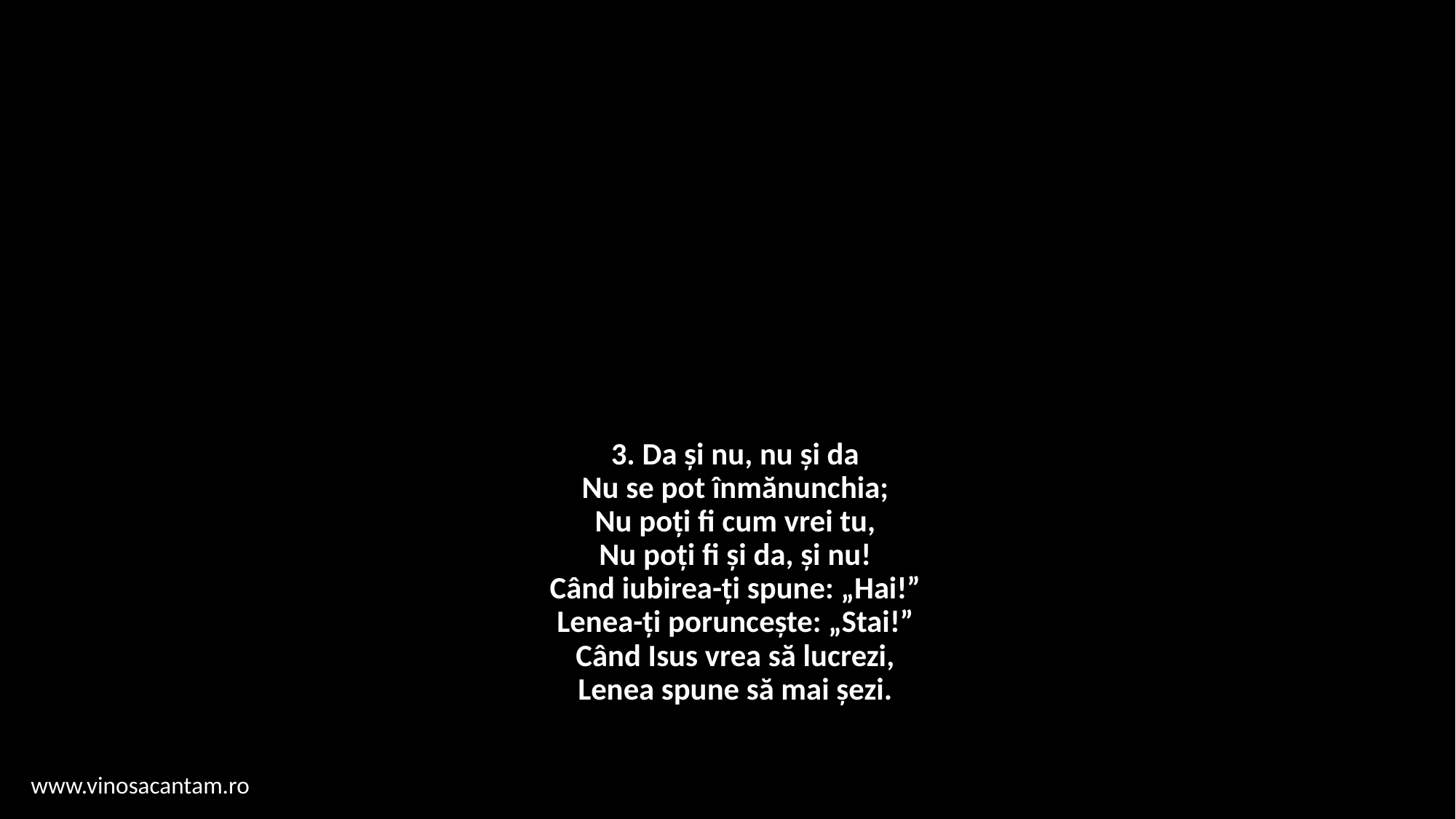

# 3. Da și nu, nu și da Nu se pot înmănunchia; Nu poți fi cum vrei tu, Nu poți fi și da, și nu! Când iubirea-ți spune: „Hai!” Lenea-ți poruncește: „Stai!” Când Isus vrea să lucrezi, Lenea spune să mai șezi.
www.vinosacantam.ro